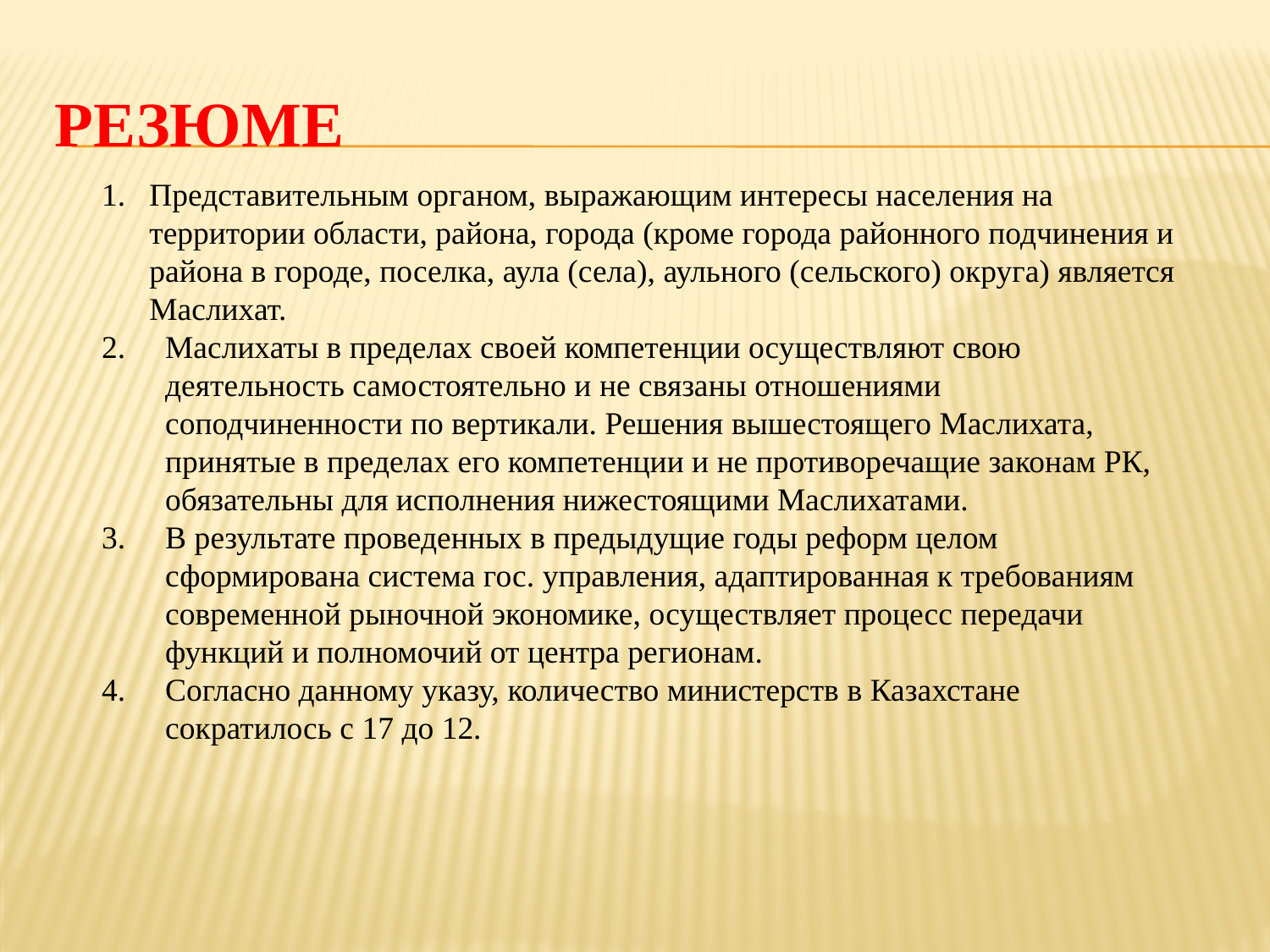

# резюме
Представительным органом, выражающим интересы населения на территории области, района, города (кроме города районного подчинения и района в городе, поселка, аула (села), аульного (сельского) округа) является Маслихат.
Маслихаты в пределах своей компетенции осуществляют свою деятельность самостоятельно и не связаны отношениями соподчиненности по вертикали. Решения вышестоящего Маслихата, принятые в пределах его компетенции и не противоречащие законам РК, обязательны для исполнения нижестоящими Маслихатами.
В результате проведенных в предыдущие годы реформ целом сформирована система гос. управления, адаптированная к требованиям современной рыночной экономике, осуществляет процесс передачи функций и полномочий от центра регионам.
Согласно данному указу, количество министерств в Казахстане сократилось с 17 до 12.